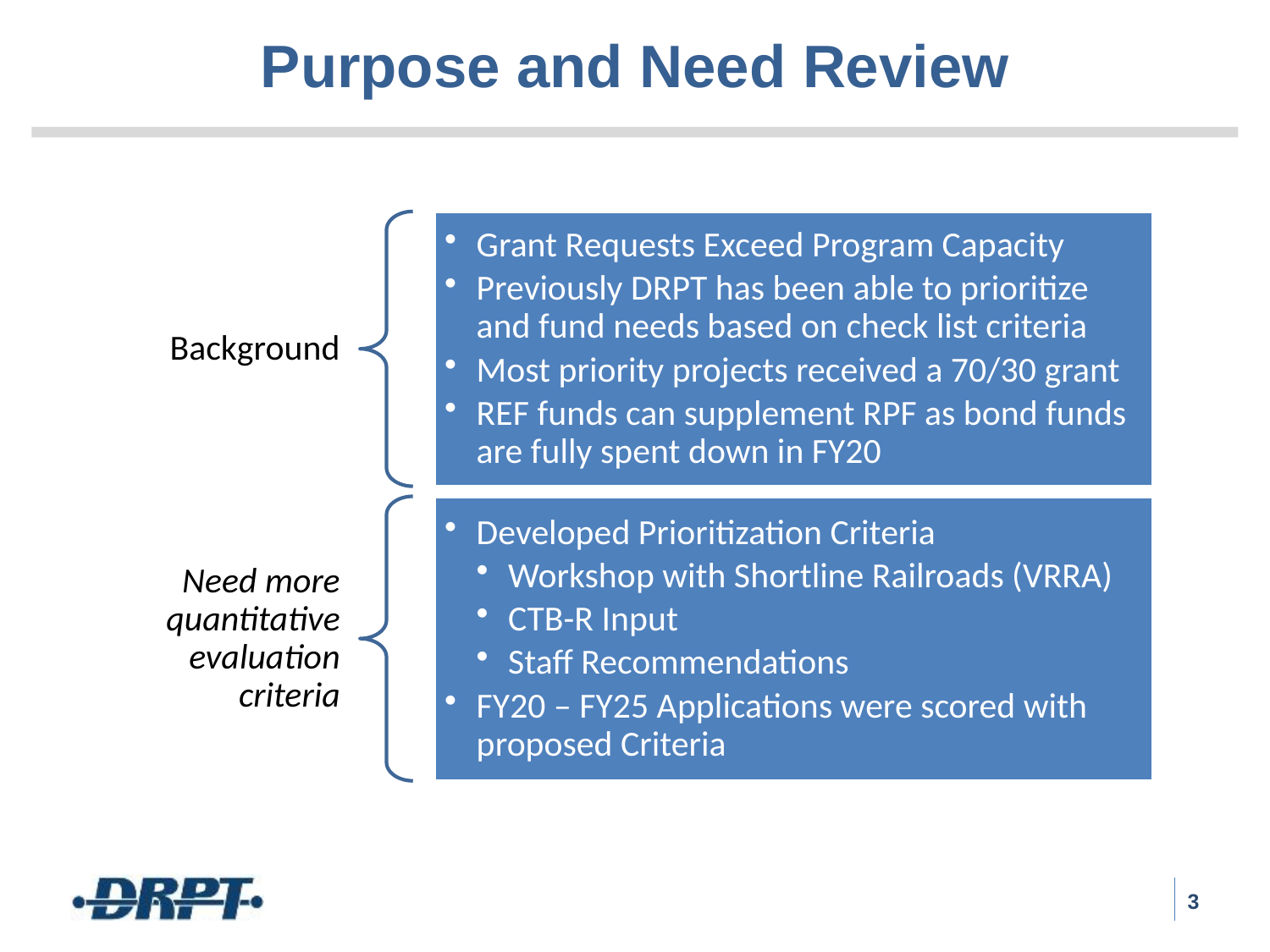

# Purpose and Need Review
Background
Grant Requests Exceed Program Capacity
Previously DRPT has been able to prioritize and fund needs based on check list criteria
Most priority projects received a 70/30 grant
REF funds can supplement RPF as bond funds are fully spent down in FY20
Need more quantitative evaluation criteria
Developed Prioritization Criteria
Workshop with Shortline Railroads (VRRA)
CTB-R Input
Staff Recommendations
FY20 – FY25 Applications were scored with proposed Criteria
3